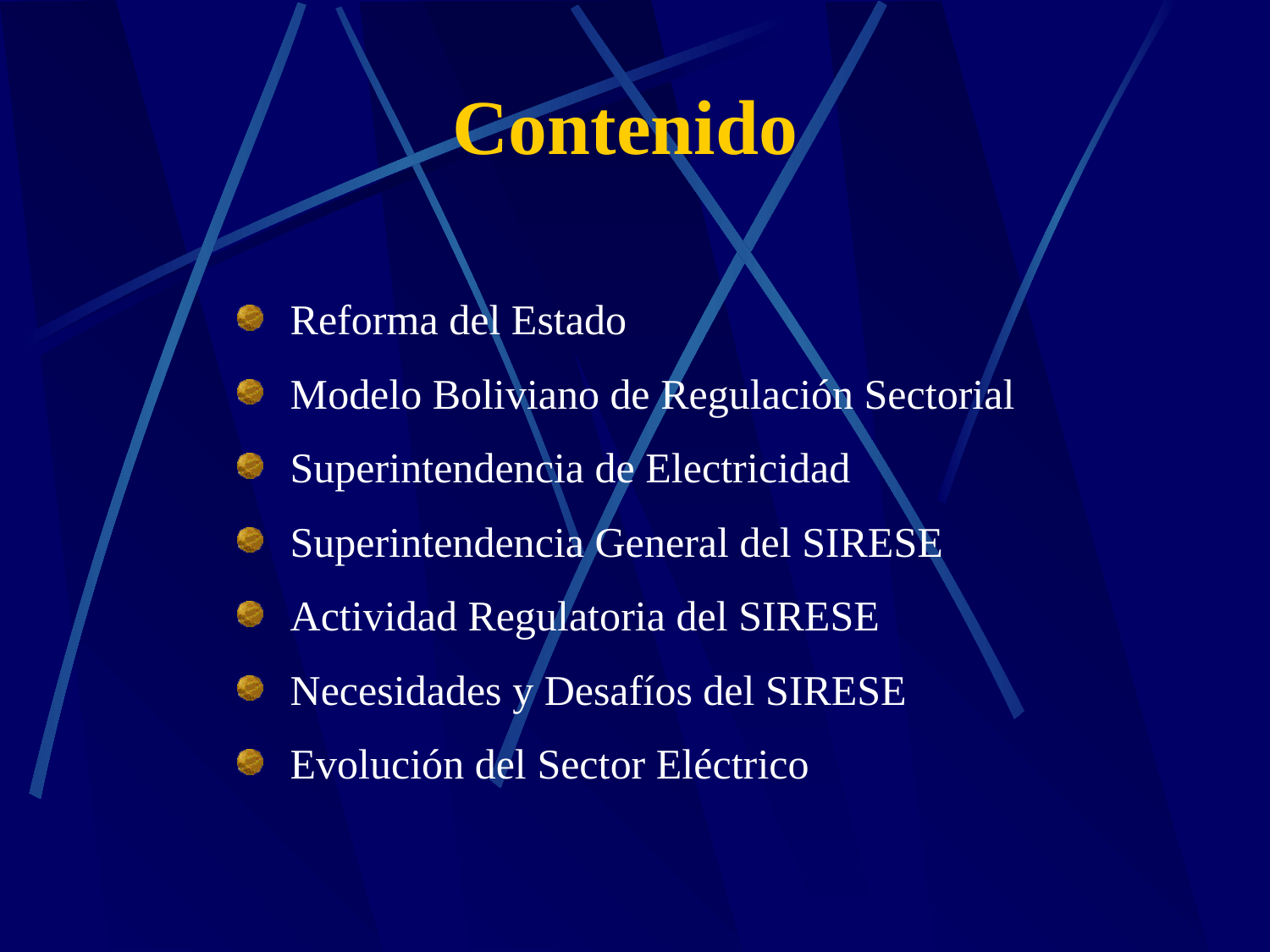

# Contenido
Reforma del Estado
Modelo Boliviano de Regulación Sectorial
Superintendencia de Electricidad
Superintendencia General del SIRESE
Actividad Regulatoria del SIRESE
Necesidades y Desafíos del SIRESE
Evolución del Sector Eléctrico